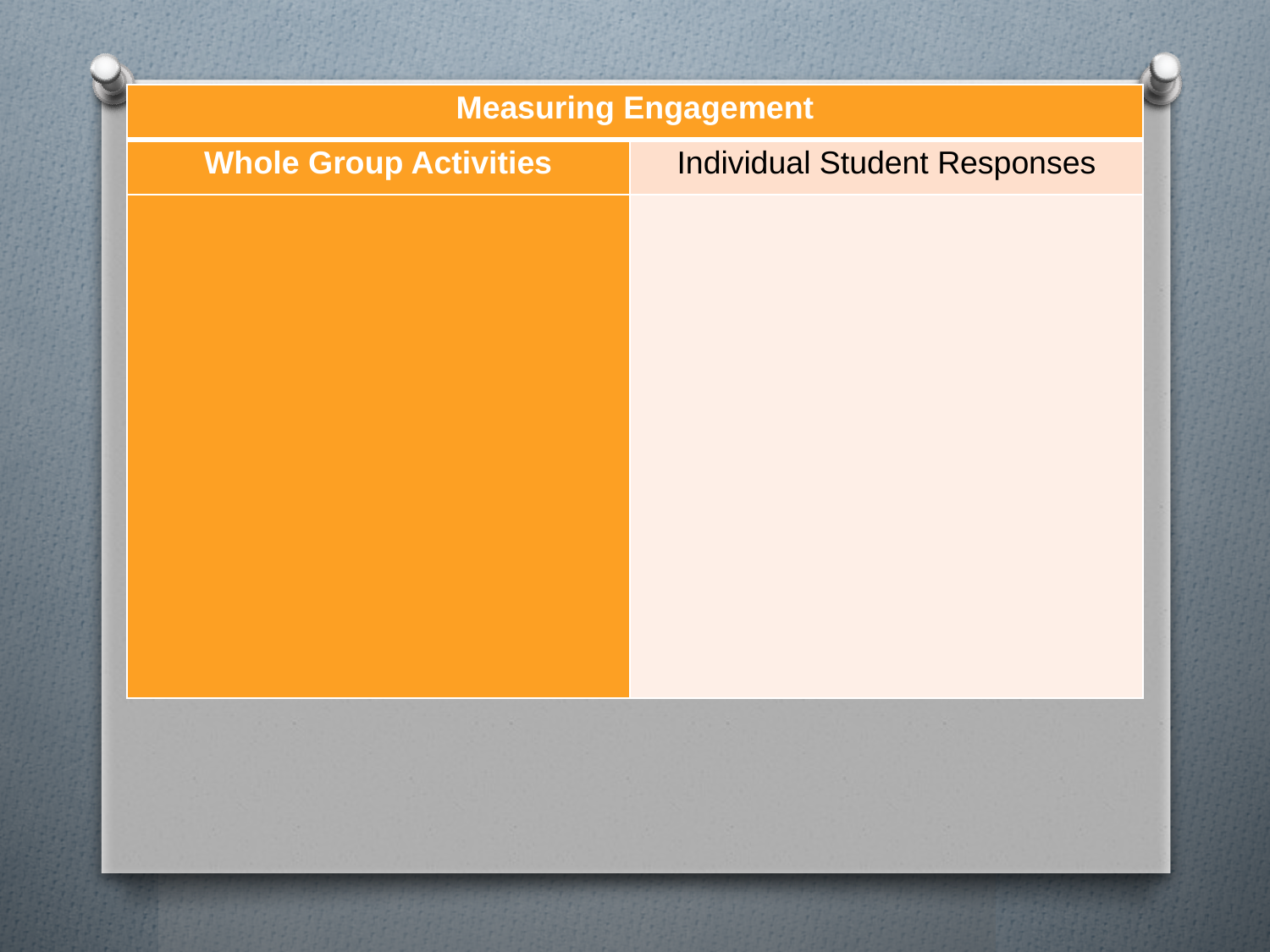

| Measuring Engagement |  |
| --- | --- |
| Whole Group Activities | Individual Student Responses |
|  |  |
# Engagement